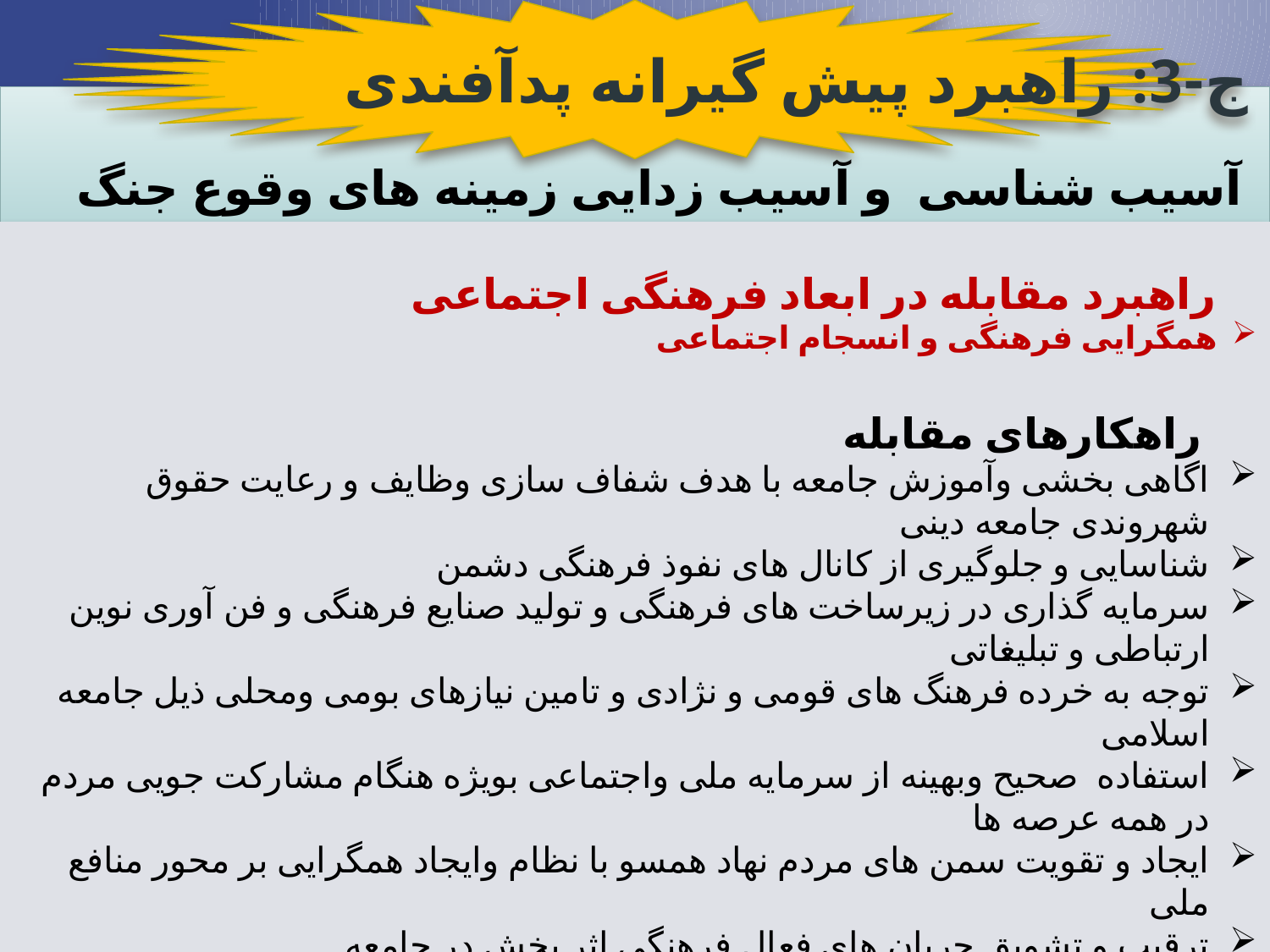

ج-3: راهبرد پیش گیرانه پدآفندی

آسیب شناسی  و آسیب زدایی زمینه های وقوع جنگ نرم

     راهبرد مقابله در ابعاد فرهنگی اجتماعی
همگرایی فرهنگی و انسجام اجتماعی

     راهکارهای مقابله
اگاهی بخشی وآموزش جامعه با هدف شفاف سازی وظایف و رعایت حقوق شهروندی جامعه دینی
شناسایی و جلوگیری از کانال های نفوذ فرهنگی دشمن
سرمایه گذاری در زیرساخت های فرهنگی و تولید صنایع فرهنگی و فن آوری نوین ارتباطی و تبلیغاتی
توجه به خرده فرهنگ های قومی و نژادی و تامین نیازهای بومی ومحلی ذیل جامعه اسلامی
استفاده  صحیح وبهینه از سرمایه ملی واجتماعی بویژه هنگام مشارکت جویی مردم در همه عرصه ها
ایجاد و تقویت سمن های مردم نهاد همسو با نظام وایجاد همگرایی بر محور منافع ملی
ترقیب و تشویق جریان های فعال فرهنگی اثر بخش در جامعه
بالا بردن استانه تحمل جامعه و پرهیزاز قوم گرایی ، فرقه گرایی، تعصبات کور،سنت های غلط وخرافی
ایجاد و تقویت فضای کسب و کار و محرومیت زدایی از مناطق محروم و آسیب پذیر
آموزش رو در رو برای خانواده دانش آموزان با هدف روشنگری و بصیرت افزایی نسبت به آسیب ها
مدیریت هوشمندانه ی جریان انتقال اطلاعات وآموزش کاربرد صحیح فن آوری های نوین
تبین صحیح ،دقیق و جذاب فرهنگ انقلاب اسلامی و دفاع مقدس با تقدم جوانان و نسل های متاخر
تقویت زیرساخت‌های فرهنگی ـ آموزشی جهت تقویت حس میهن‌دوستی و جامعه پذیری فرهنگی